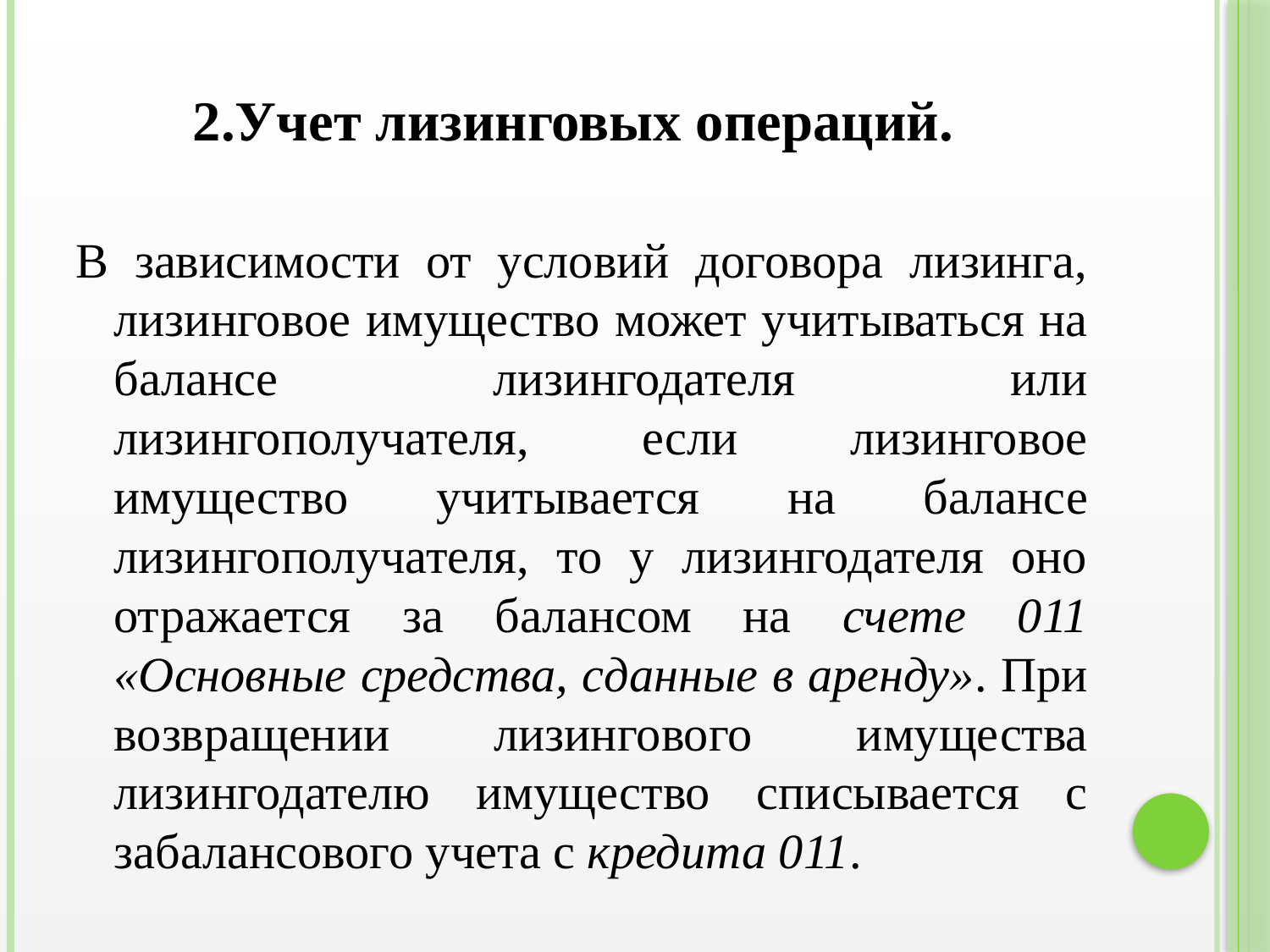

# 2.Учет лизинговых операций.
В зависимости от условий договора лизинга, лизинговое имущество может учитываться на балансе лизингодателя или лизингополучателя, если лизинговое имущество учитывается на балансе лизингополучателя, то у лизингодателя оно отражается за балансом на счете 011 «Основные средства, сданные в аренду». При возвращении лизингового имущества лизингодателю имущество списывается с забалансового учета с кредита 011.